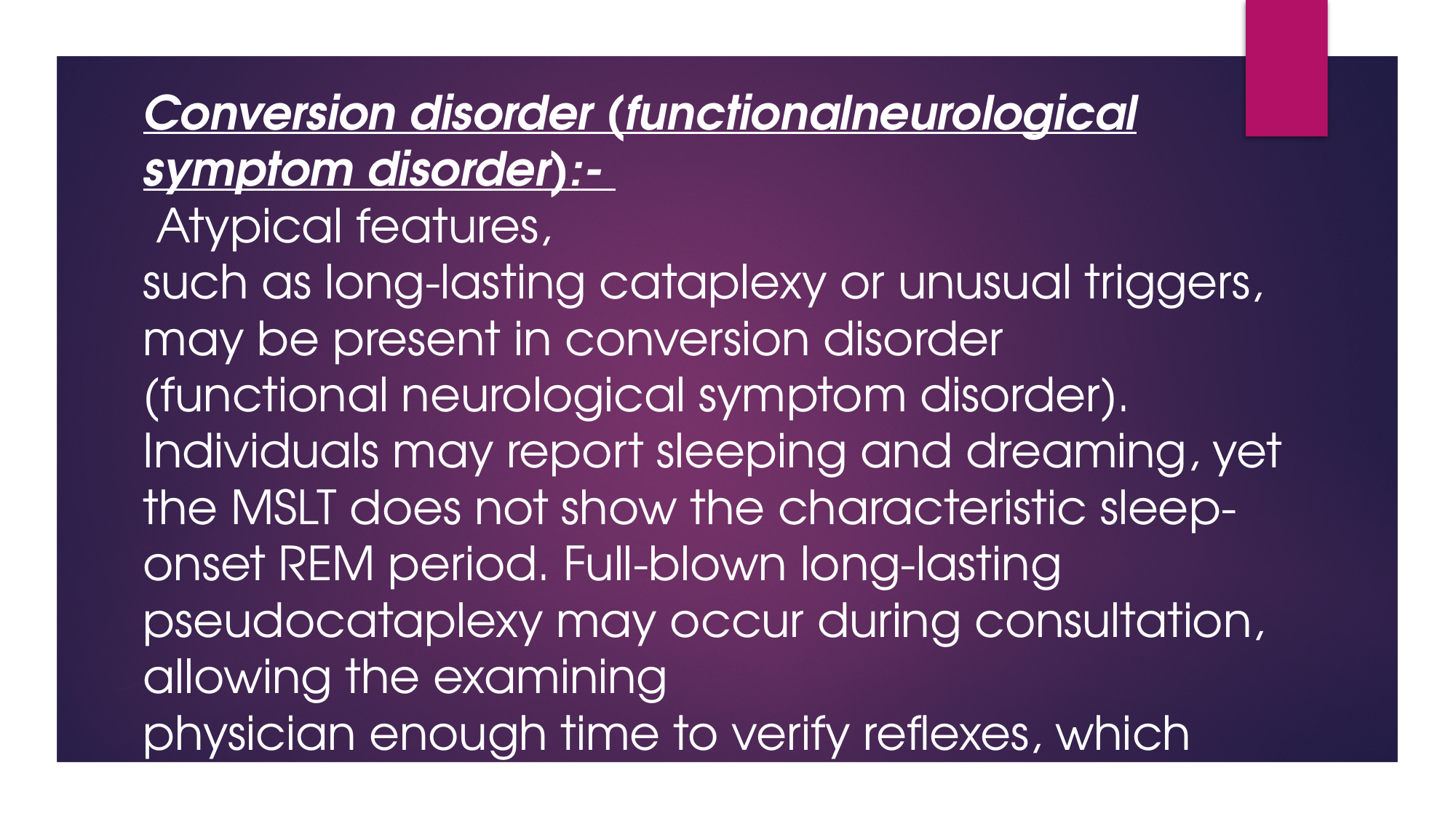

Conversion disorder (functionalneurological symptom disorder):-
 Atypical features,
such as long-lasting cataplexy or unusual triggers, may be present in conversion disorder
(functional neurological symptom disorder). Individuals may report sleeping and dreaming, yet the MSLT does not show the characteristic sleep-onset REM period. Full-blown long-lasting pseudocataplexy may occur during consultation, allowing the examining
physician enough time to verify reflexes, which remain intact.